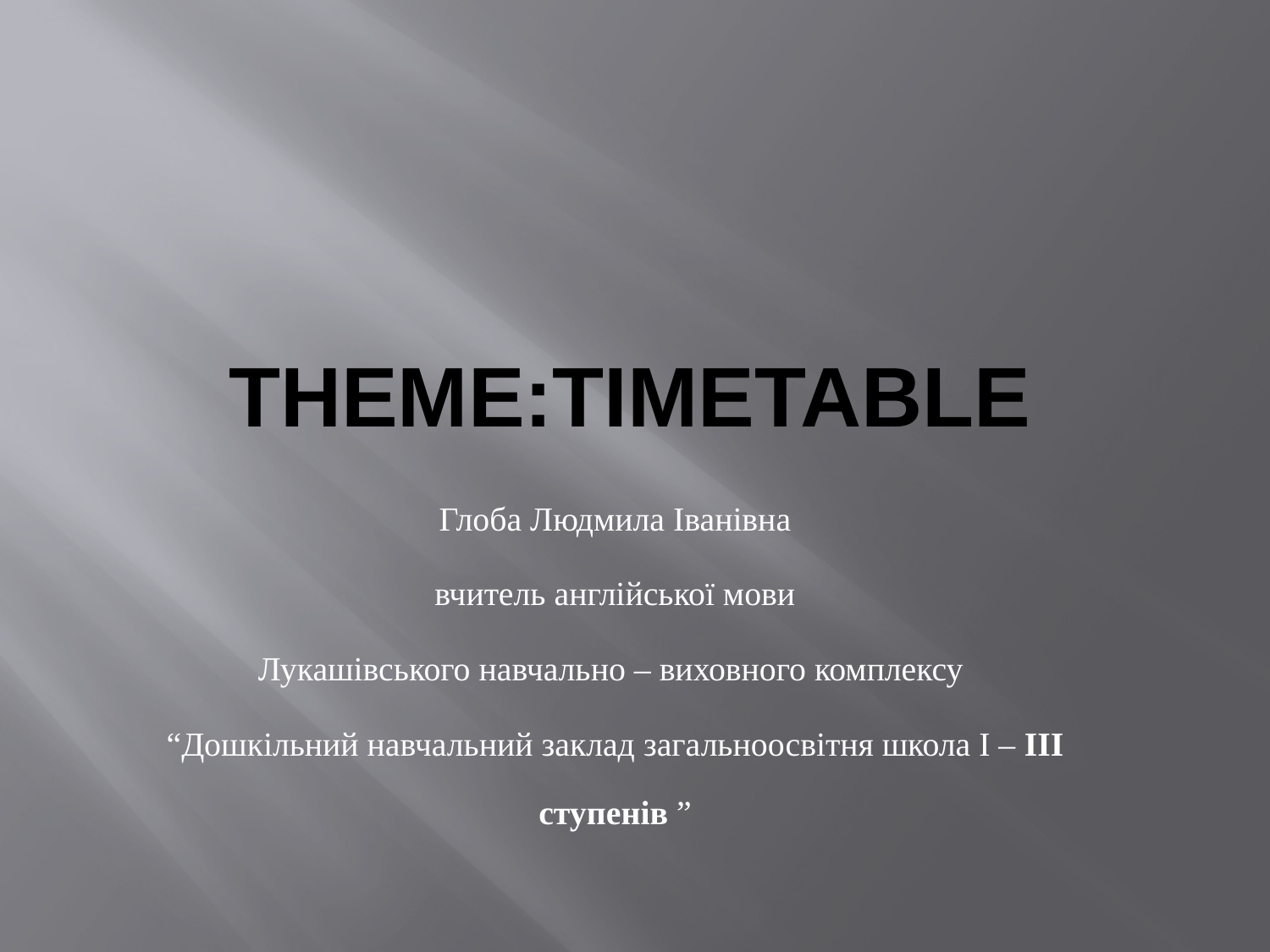

# Theme:Timetable
Глоба Людмила Іванівна
вчитель англійської мови
Лукашівського навчально – виховного комплексу
“Дошкільний навчальний заклад загальноосвітня школа I – III ступенів ”